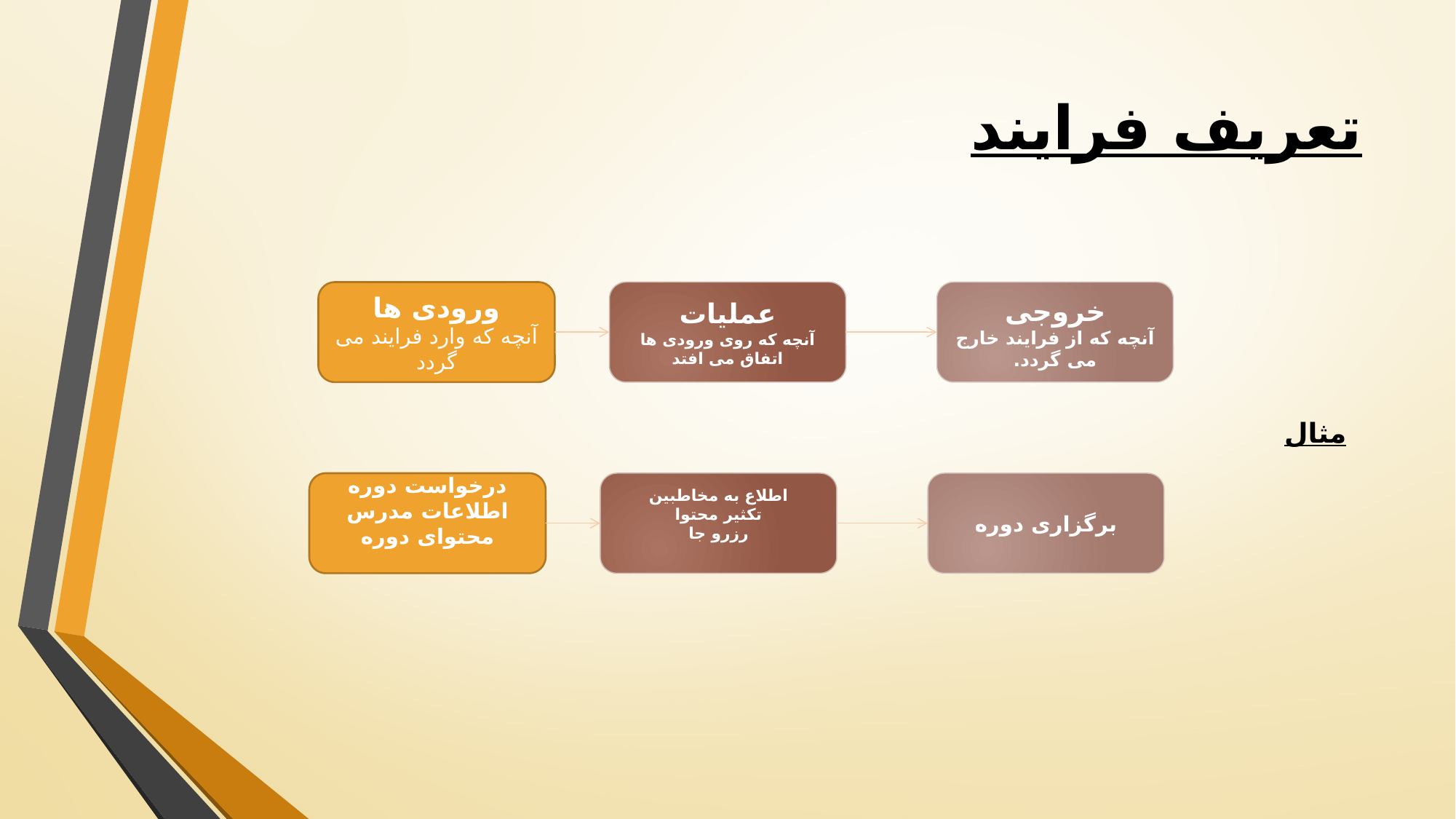

# تعریف فرایند
ورودی ها
آنچه که وارد فرایند می گردد
عملیات
آنچه که روی ورودی ها اتفاق می افتد
خروجی
آنچه که از فرایند خارج می گردد.
مثال
درخواست دوره
اطلاعات مدرس
محتوای دوره

اطلاع به مخاطبین
تکثیر محتوا
رزرو جا

برگزاری دوره